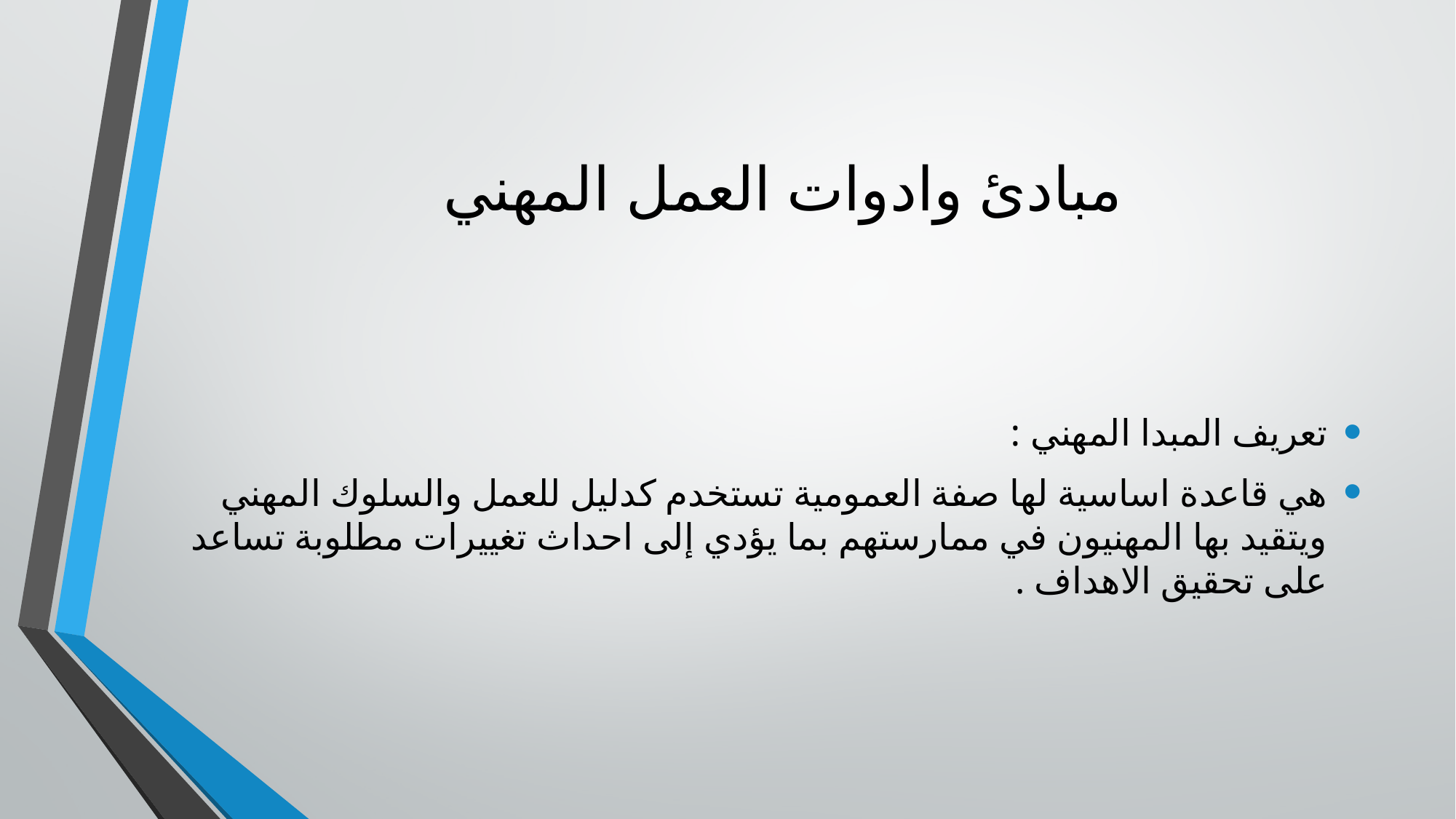

# مبادئ وادوات العمل المهني
تعريف المبدا المهني :
هي قاعدة اساسية لها صفة العمومية تستخدم كدليل للعمل والسلوك المهني ويتقيد بها المهنيون في ممارستهم بما يؤدي إلى احداث تغييرات مطلوبة تساعد على تحقيق الاهداف .